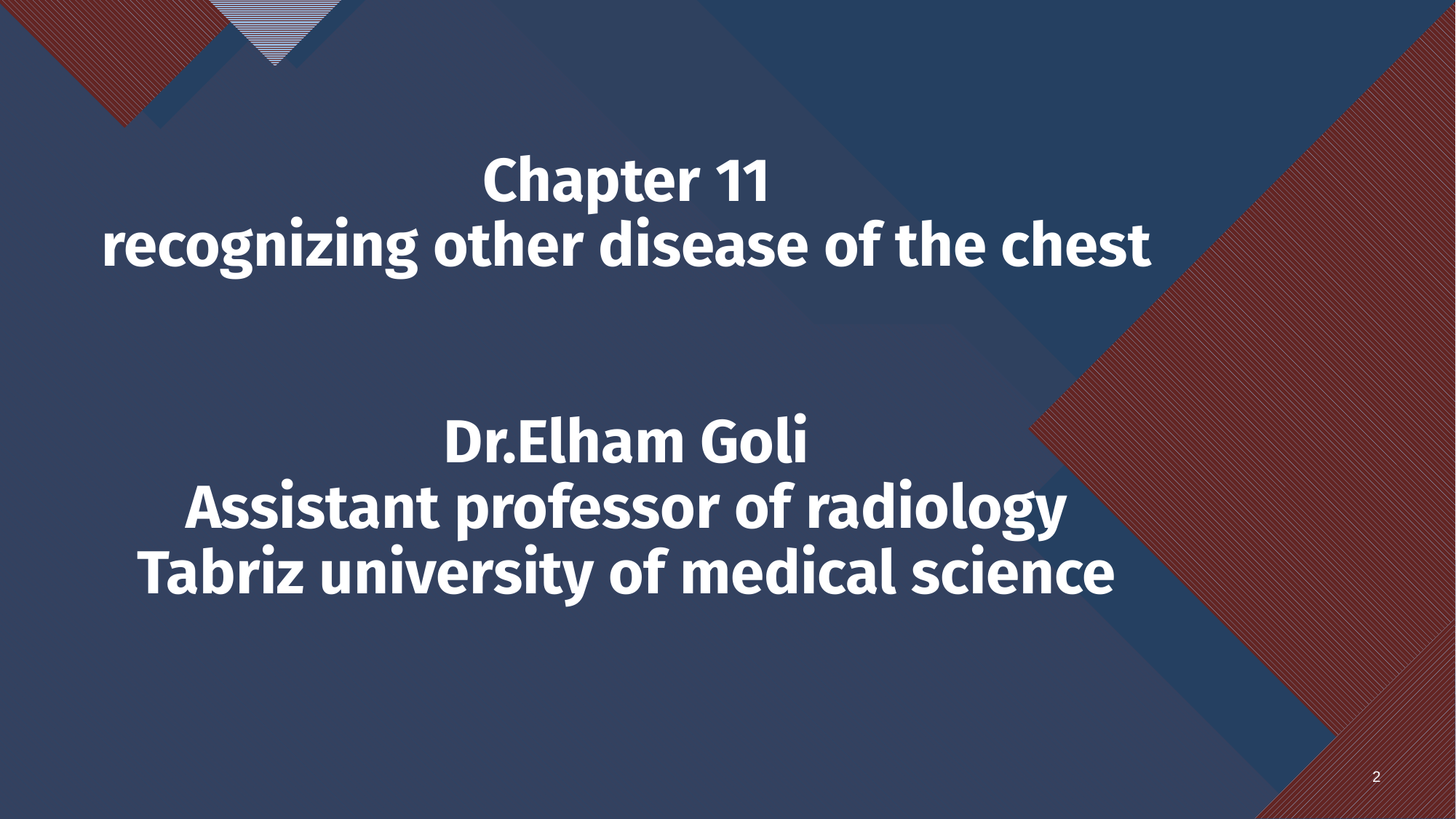

# Chapter 11 recognizing other disease of the chest Dr.Elham Goli Assistant professor of radiology Tabriz university of medical science
2